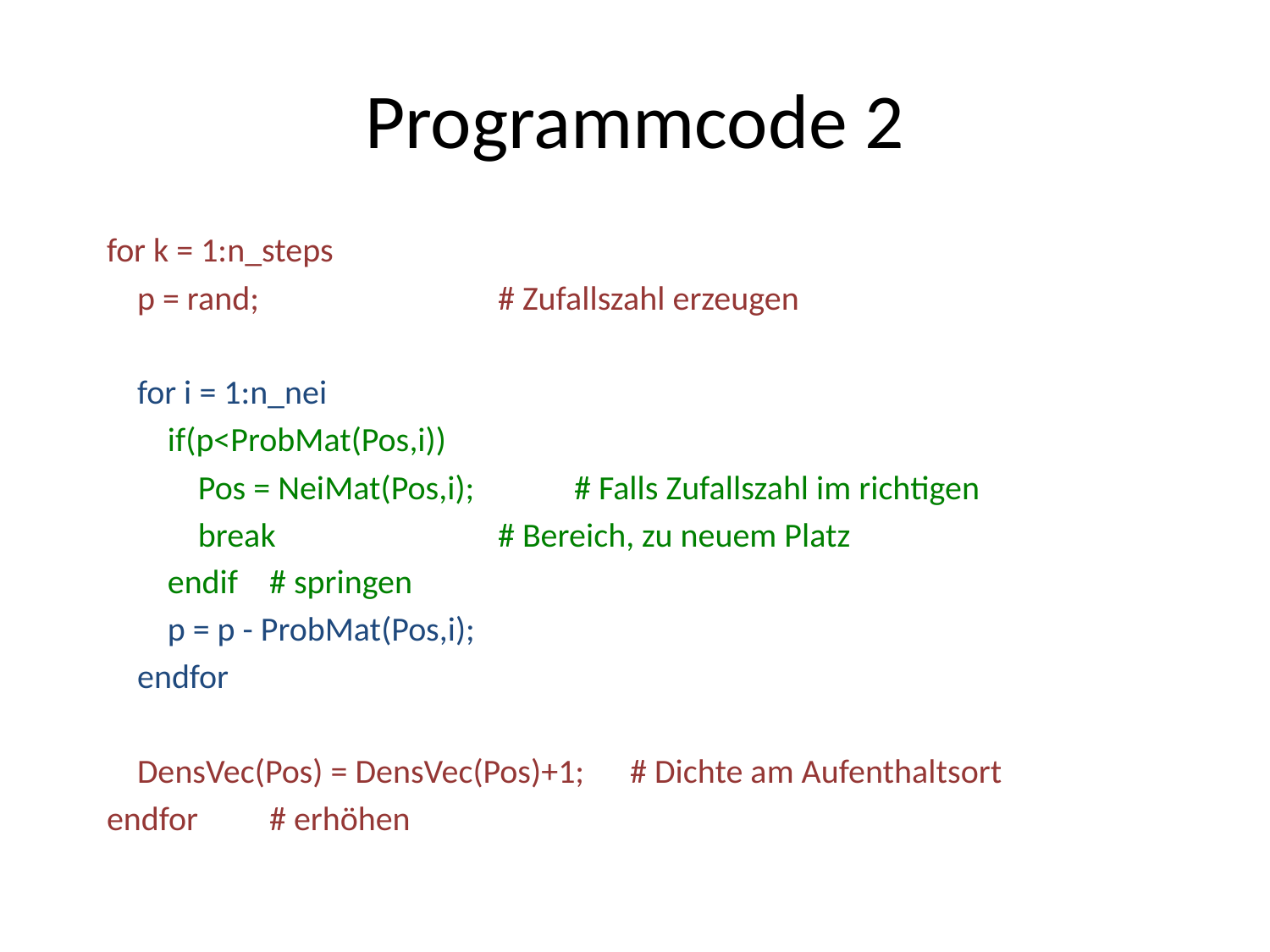

# Programmcode 2
    for k = 1:n_steps
        p = rand;                           			# Zufallszahl erzeugen

        for i = 1:n_nei
            if(p<ProbMat(Pos,i))
                Pos = NeiMat(Pos,i);             		# Falls Zufallszahl im richtigen
                break                            			# Bereich, zu neuem Platz
            endif								# springen
            p = p - ProbMat(Pos,i);
        endfor

        DensVec(Pos) = DensVec(Pos)+1;      # Dichte am Aufenthaltsort
    endfor								# erhöhen